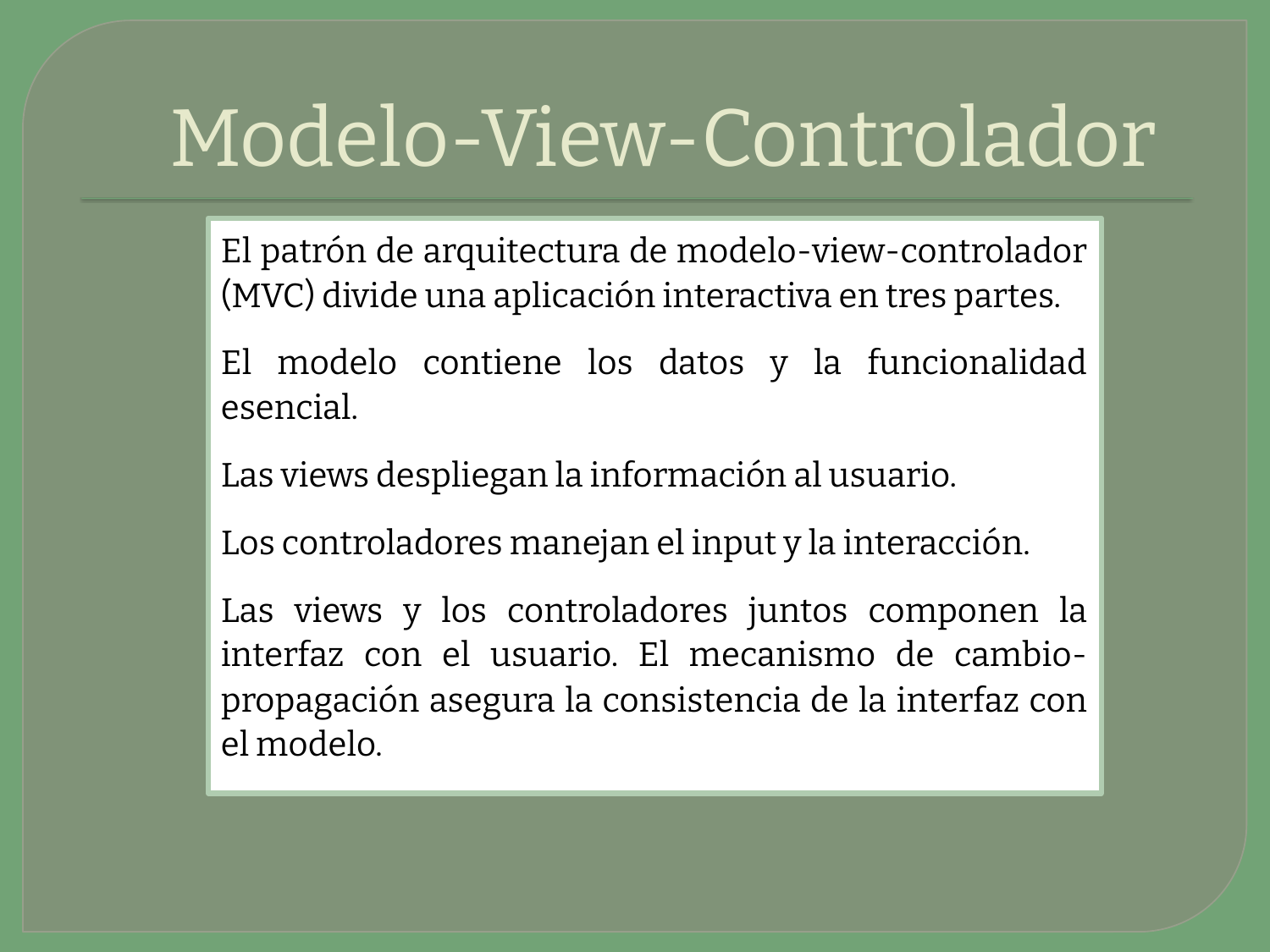

# Modelo-View-Controlador
El patrón de arquitectura de modelo-view-controlador (MVC) divide una aplicación interactiva en tres partes.
El modelo contiene los datos y la funcionalidad esencial.
Las views despliegan la información al usuario.
Los controladores manejan el input y la interacción.
Las views y los controladores juntos componen la interfaz con el usuario. El mecanismo de cambio-propagación asegura la consistencia de la interfaz con el modelo.